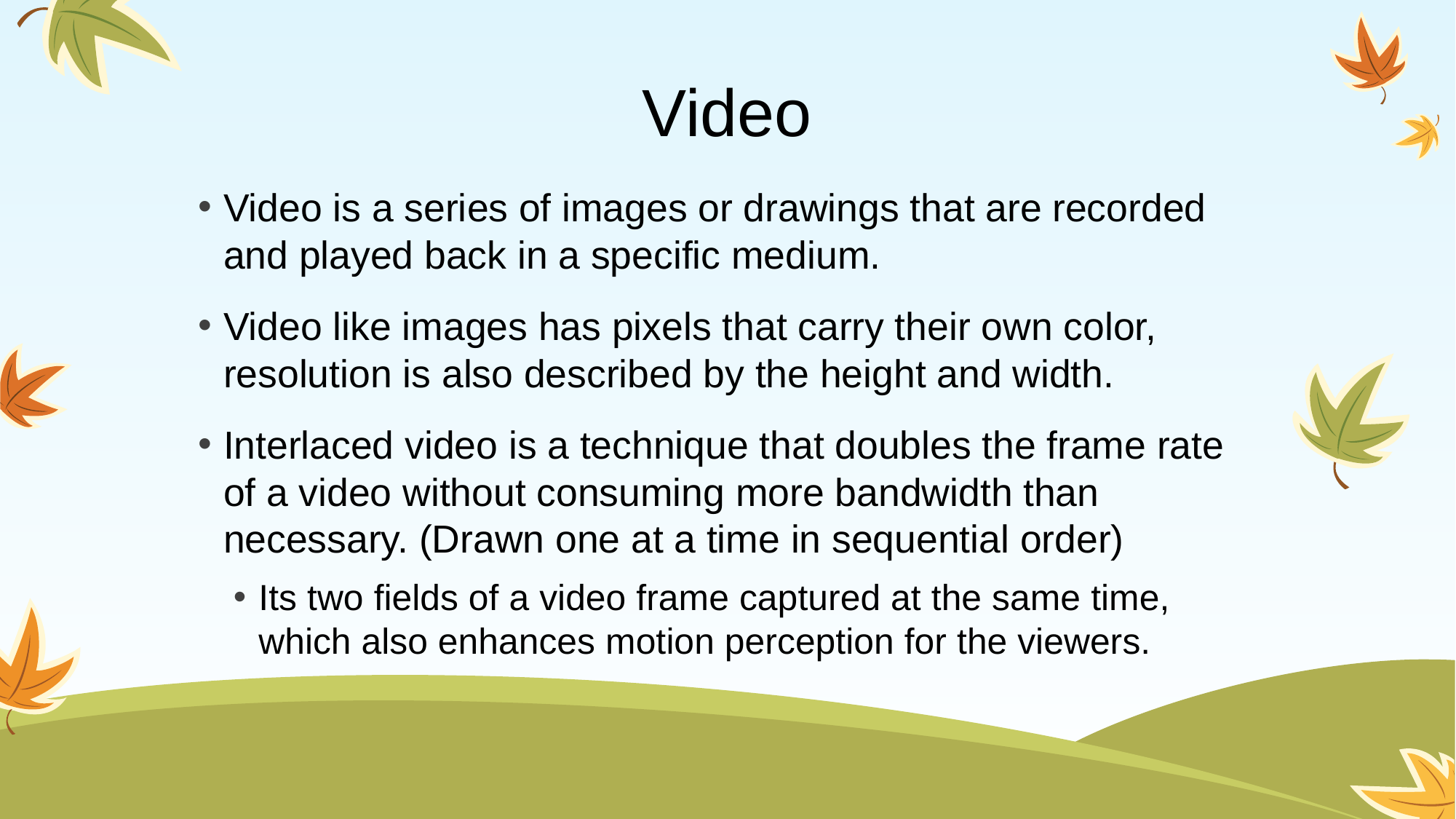

# Video
Video is a series of images or drawings that are recorded and played back in a specific medium.
Video like images has pixels that carry their own color, resolution is also described by the height and width.
Interlaced video is a technique that doubles the frame rate of a video without consuming more bandwidth than necessary. (Drawn one at a time in sequential order)
Its two fields of a video frame captured at the same time, which also enhances motion perception for the viewers.